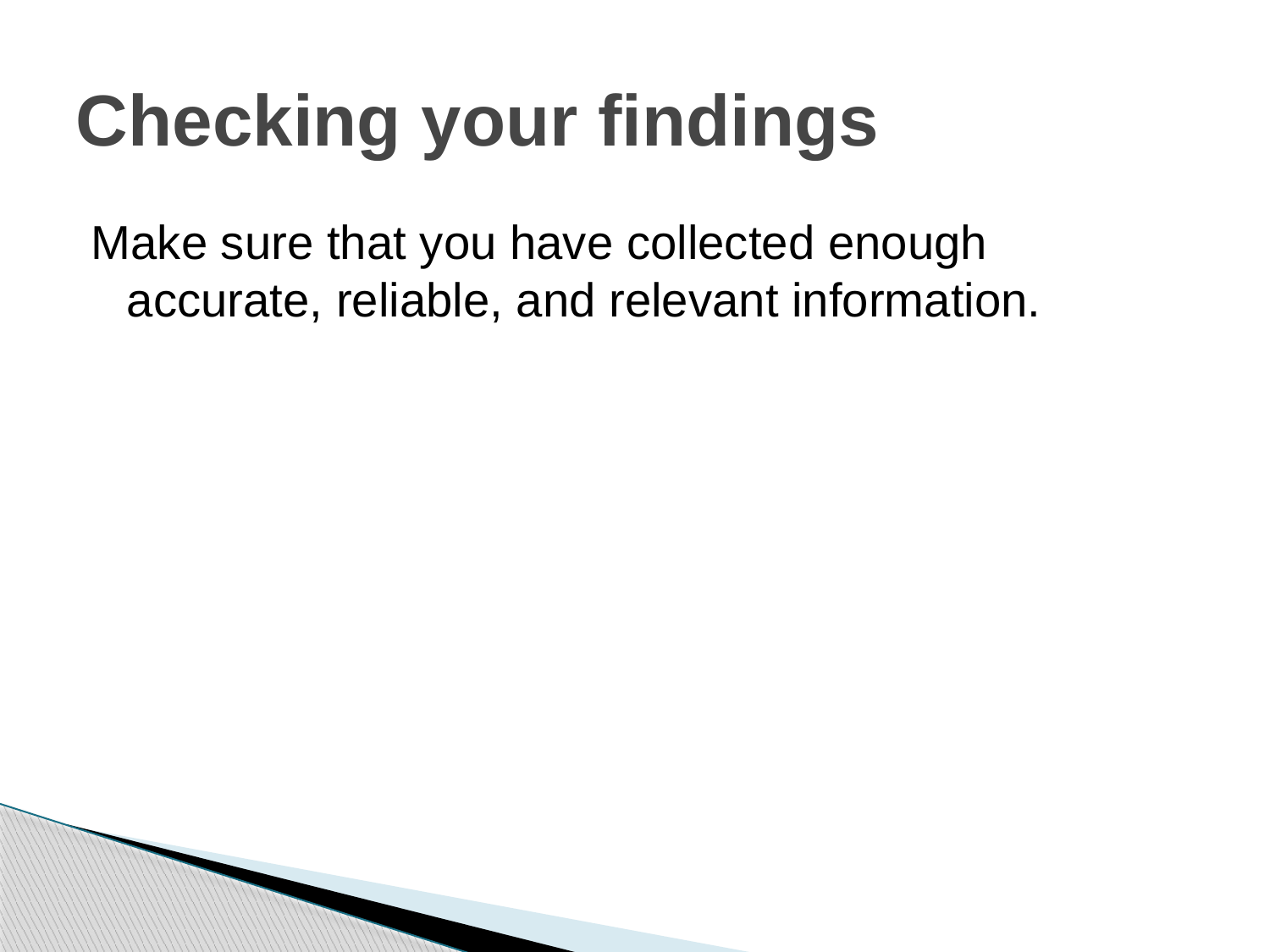

# Checking your findings
Make sure that you have collected enough accurate, reliable, and relevant information.